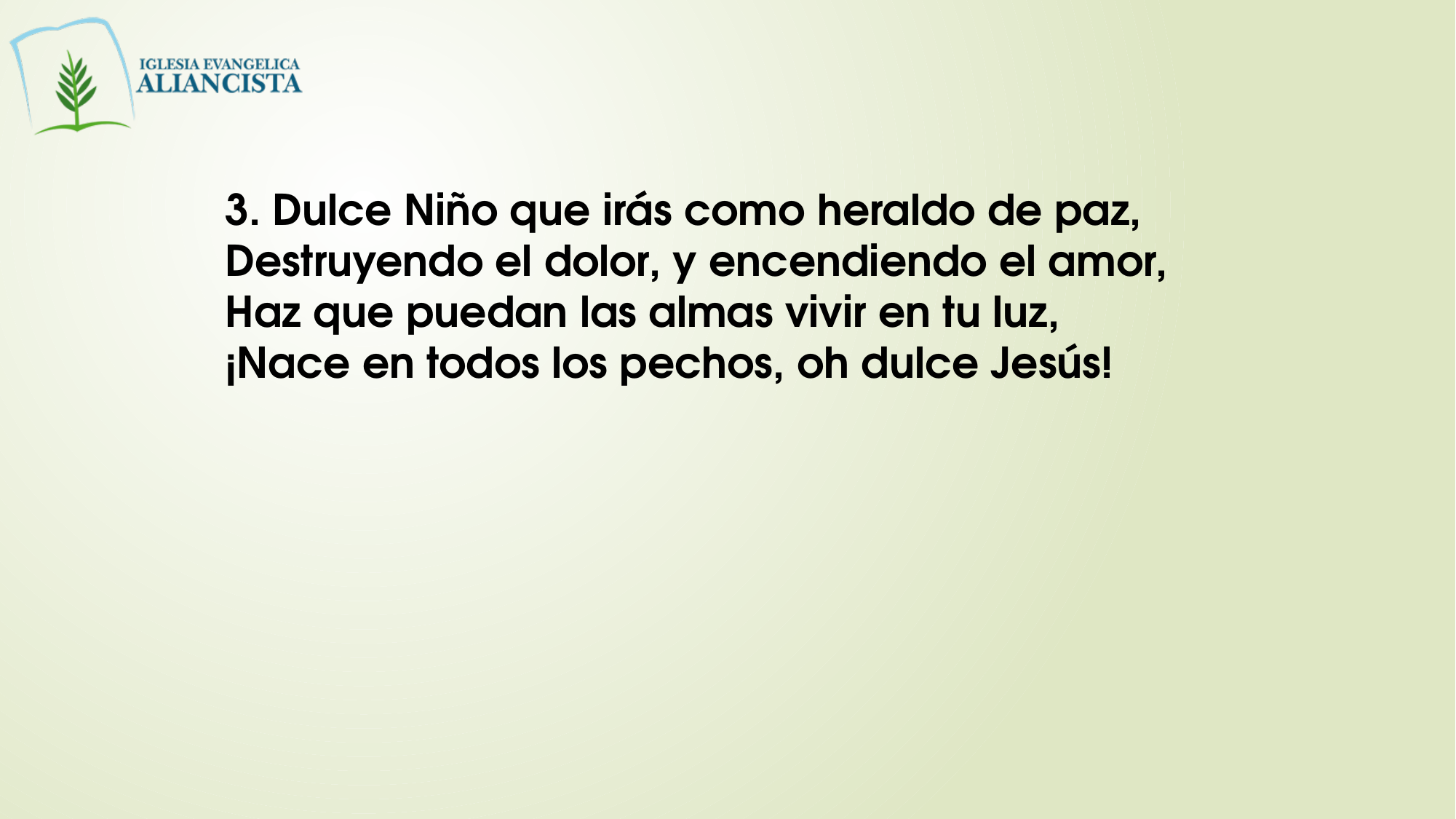

3. Dulce Niño que irás como heraldo de paz,
Destruyendo el dolor, y encendiendo el amor,
Haz que puedan las almas vivir en tu luz,
¡Nace en todos los pechos, oh dulce Jesús!